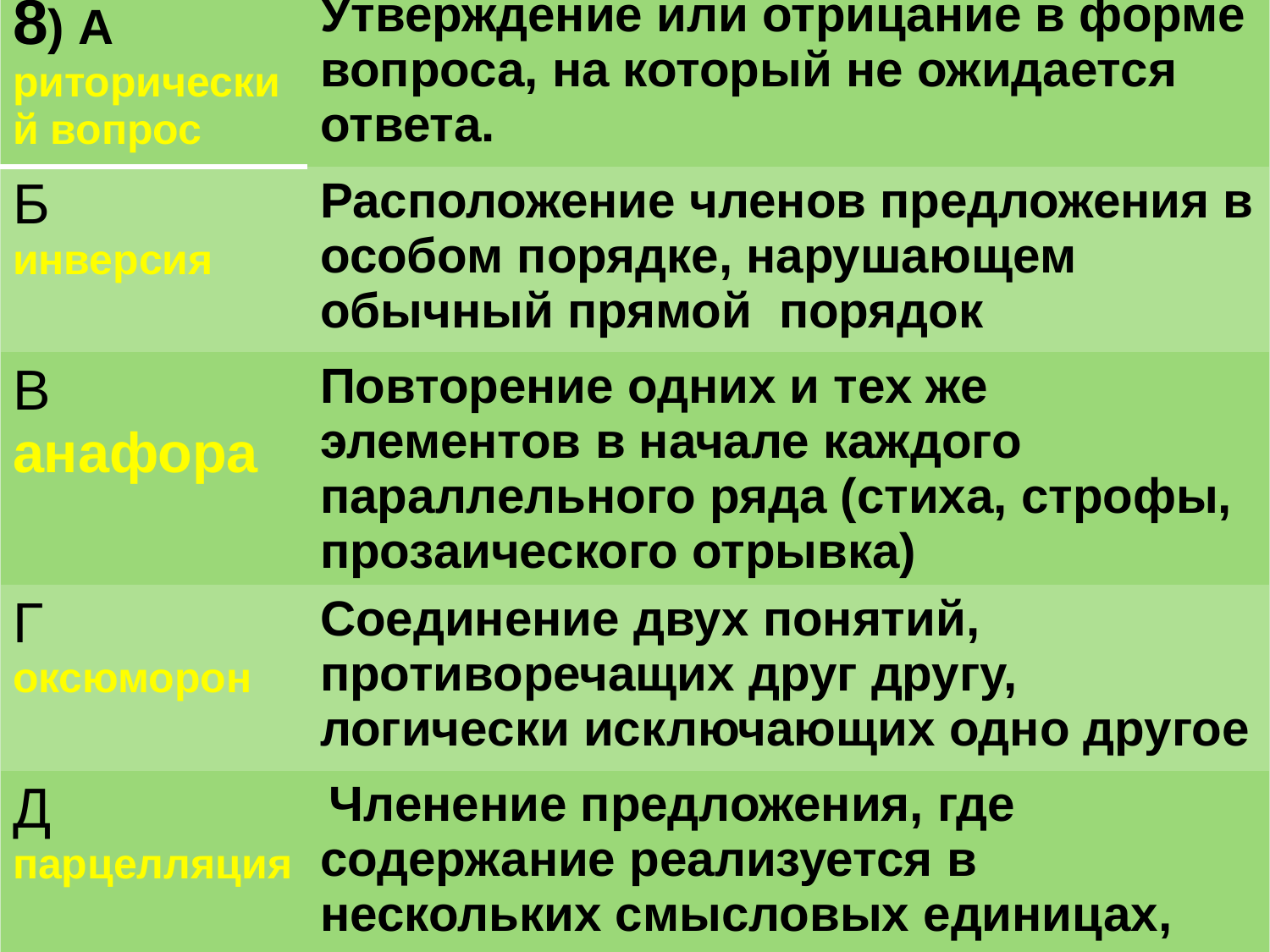

| 8) А риторический вопрос | Утверждение или отрицание в форме вопроса, на который не ожидается ответа. |
| --- | --- |
| Б инверсия | Расположение членов предложения в особом порядке, нарушающем обычный прямой порядок |
| В анафора | Повторение одних и тех же элементов в начале каждого параллельного ряда (стиха, строфы, прозаического отрывка) |
| Г оксюморон | Соединение двух понятий, противоречащих друг другу, логически исключающих одно другое |
| Д парцелляция | Членение предложения, где содержание реализуется в нескольких смысловых единицах, следующих после паузы |